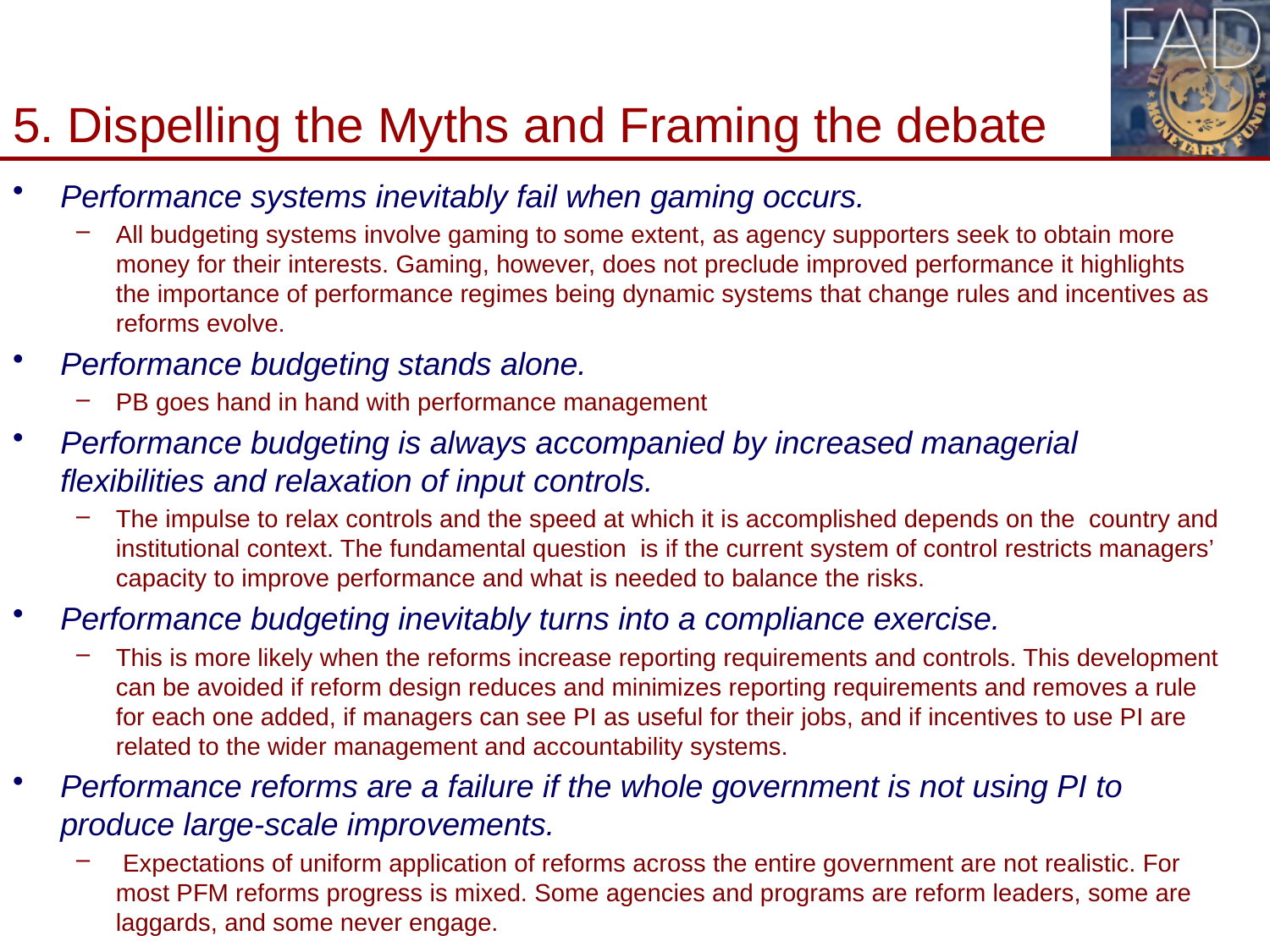

# 5. Dispelling the Myths and Framing the debate
Performance systems inevitably fail when gaming occurs.
All budgeting systems involve gaming to some extent, as agency supporters seek to obtain more money for their interests. Gaming, however, does not preclude improved performance it highlights the importance of performance regimes being dynamic systems that change rules and incentives as reforms evolve.
Performance budgeting stands alone.
PB goes hand in hand with performance management
Performance budgeting is always accompanied by increased managerial flexibilities and relaxation of input controls.
The impulse to relax controls and the speed at which it is accomplished depends on the  country and institutional context. The fundamental question  is if the current system of control restricts managers’ capacity to improve performance and what is needed to balance the risks.
Performance budgeting inevitably turns into a compliance exercise.
This is more likely when the reforms increase reporting requirements and controls. This development can be avoided if reform design reduces and minimizes reporting requirements and removes a rule for each one added, if managers can see PI as useful for their jobs, and if incentives to use PI are related to the wider management and accountability systems.
Performance reforms are a failure if the whole government is not using PI to produce large-scale improvements.
 Expectations of uniform application of reforms across the entire government are not realistic. For most PFM reforms progress is mixed. Some agencies and programs are reform leaders, some are laggards, and some never engage.
25